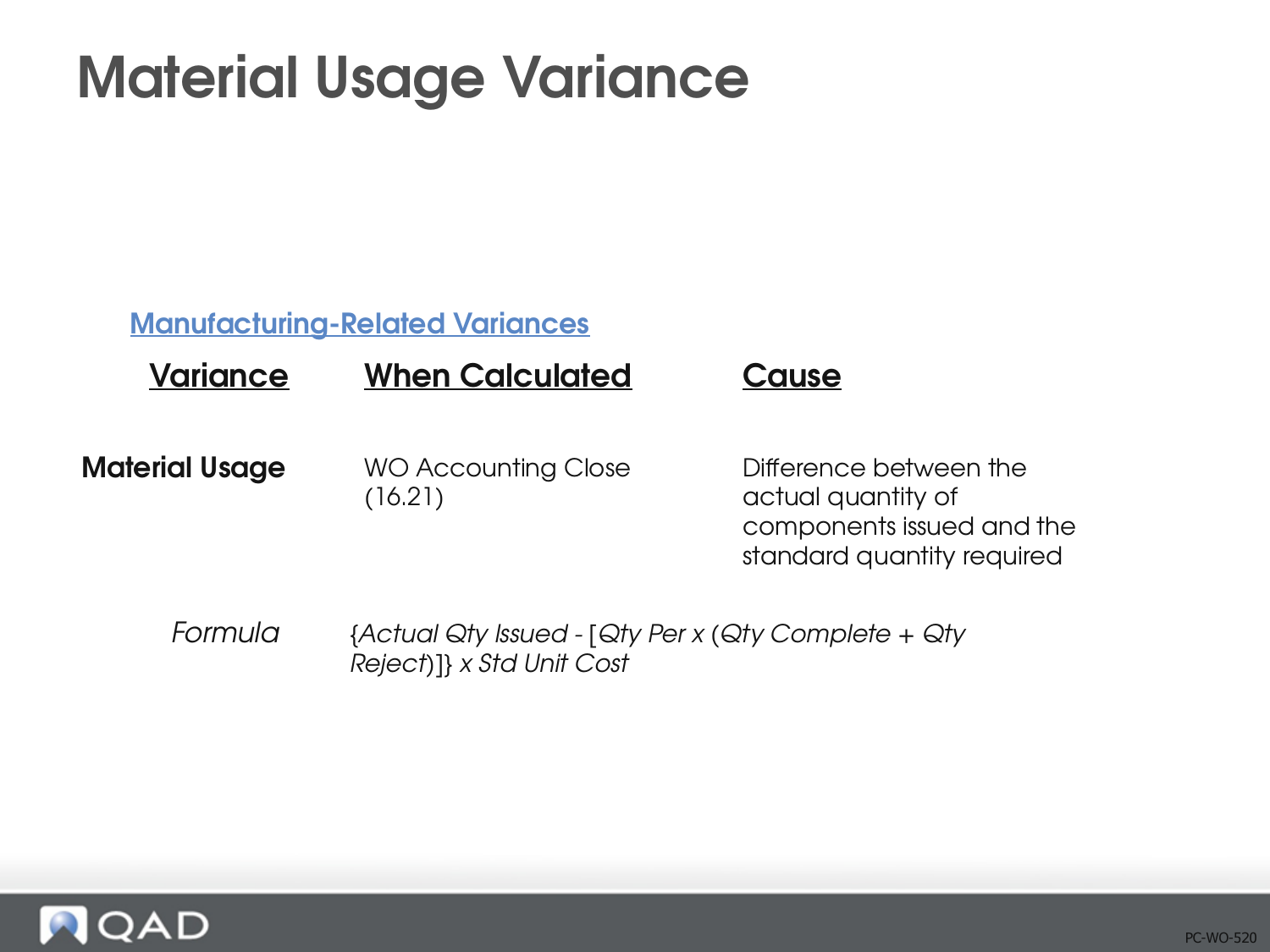

# Material Usage Variance
Manufacturing-Related Variances
Variance
When Calculated
Cause
Material Usage
WO Accounting Close (16.21)
Difference between the actual quantity of components issued and the standard quantity required
Formula
{Actual Qty Issued - [Qty Per x (Qty Complete + Qty Reject)]} x Std Unit Cost
PC-WO-520